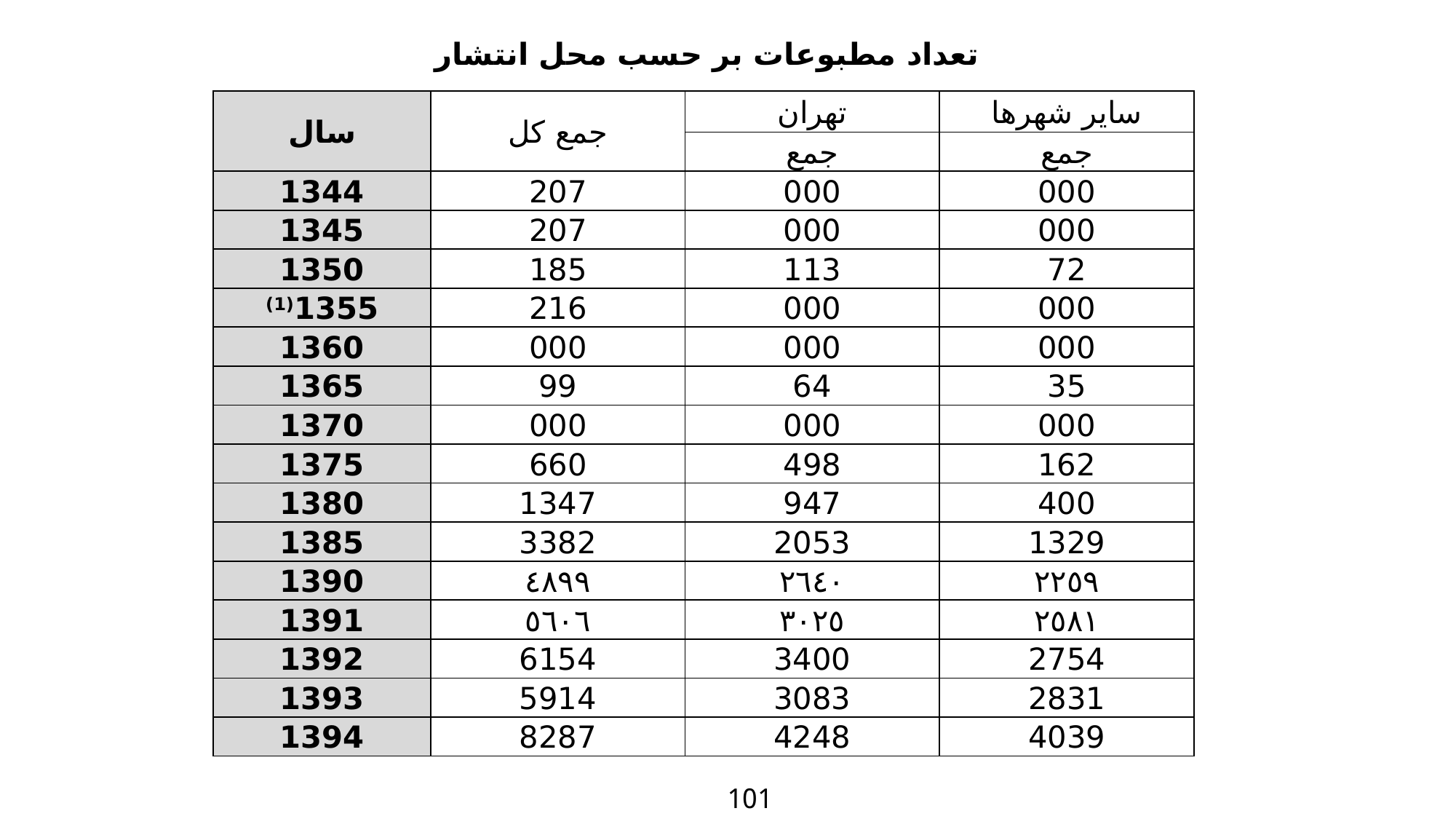

تعداد مطبوعات بر حسب محل انتشار
| سال | جمع کل | تهران | ساير شهرها |
| --- | --- | --- | --- |
|  |  | جمع | جمع |
| 1344 | 207 | 000 | 000 |
| 1345 | 207 | 000 | 000 |
| 1350 | 185 | 113 | 72 |
| 1355(1) | 216 | 000 | 000 |
| 1360 | 000 | 000 | 000 |
| 1365 | 99 | 64 | 35 |
| 1370 | 000 | 000 | 000 |
| 1375 | 660 | 498 | 162 |
| 1380 | 1347 | 947 | 400 |
| 1385 | 3382 | 2053 | 1329 |
| 1390 | ٤٨٩٩ | ٢٦٤٠ | ٢٢٥٩ |
| 1391 | ٥٦٠٦ | ٣٠٢٥ | ٢٥٨١ |
| 1392 | 6154 | 3400 | 2754 |
| 1393 | 5914 | 3083 | 2831 |
| 1394 | 8287 | 4248 | 4039 |
101